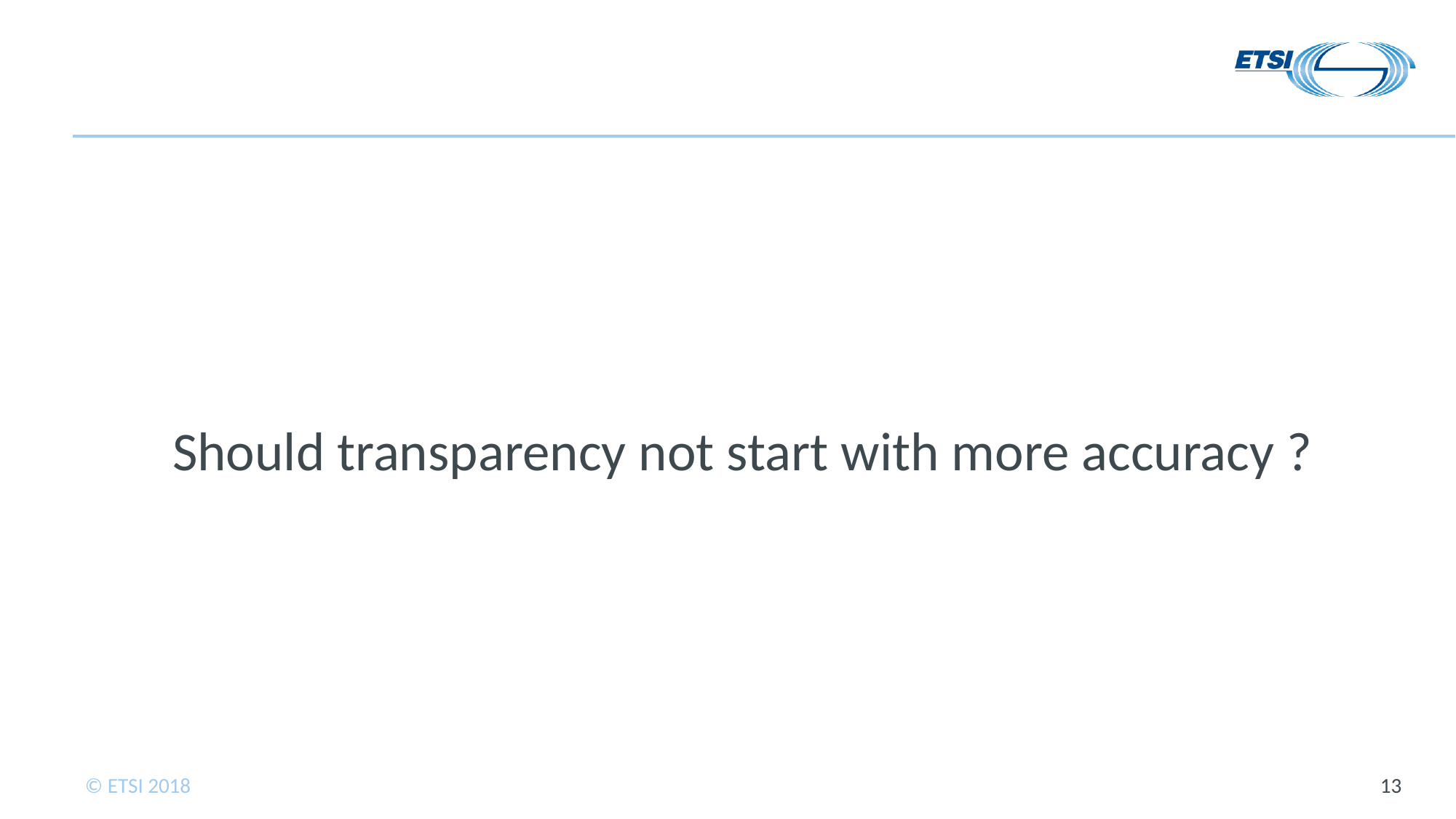

Should transparency not start with more accuracy ?